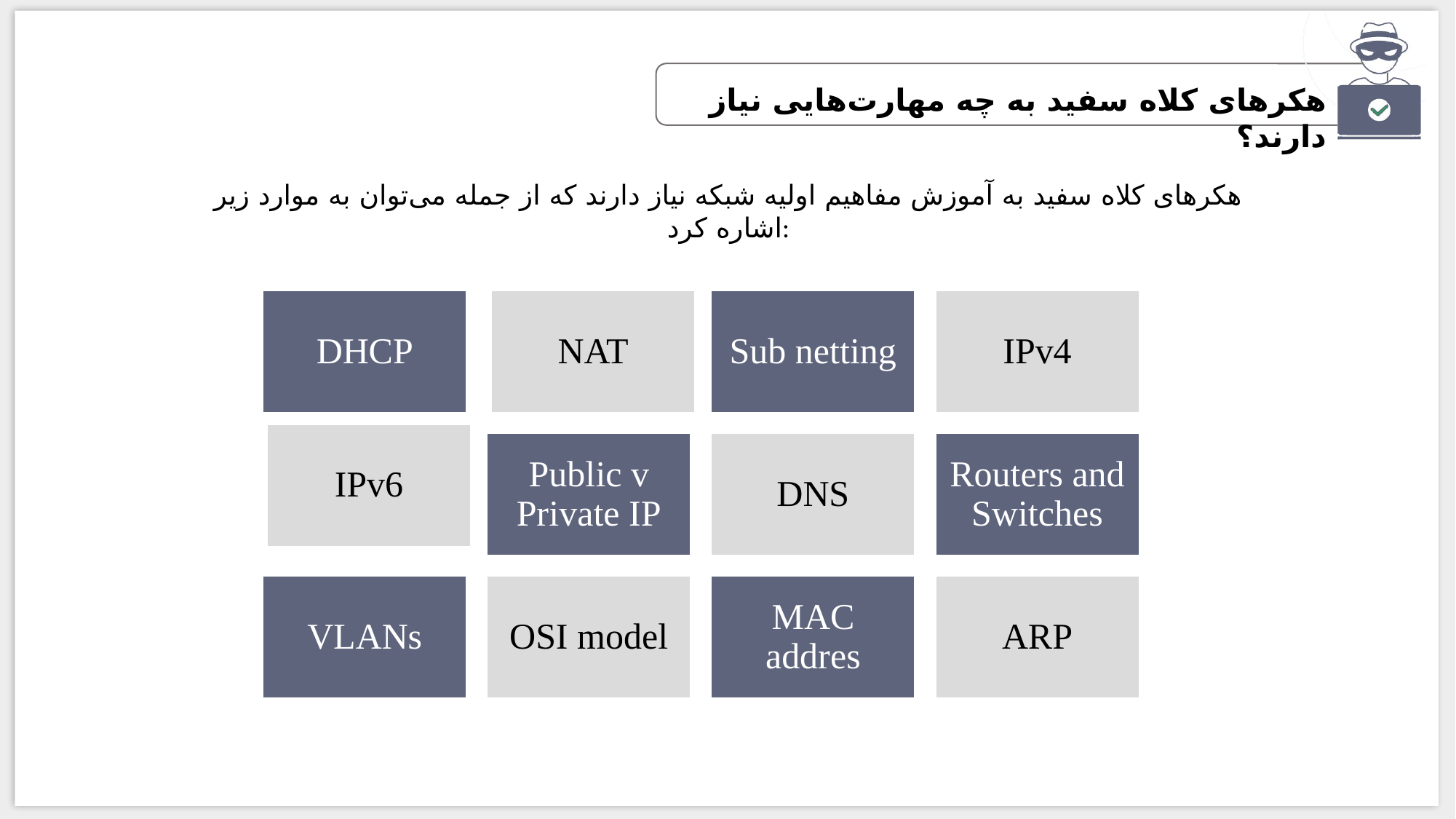

هکرهای کلاه سفید به چه مهارت‌هایی نیاز دارند؟
هکرهای کلاه سفید به آموزش مفاهیم اولیه شبکه نیاز دارند که از جمله می‌توان به موارد زیر اشاره کرد:
DHCP
NAT
Sub netting
IPv4
IPv6
Public v Private IP
DNS
Routers and Switches
VLANs
OSI model
MAC addres
ARP